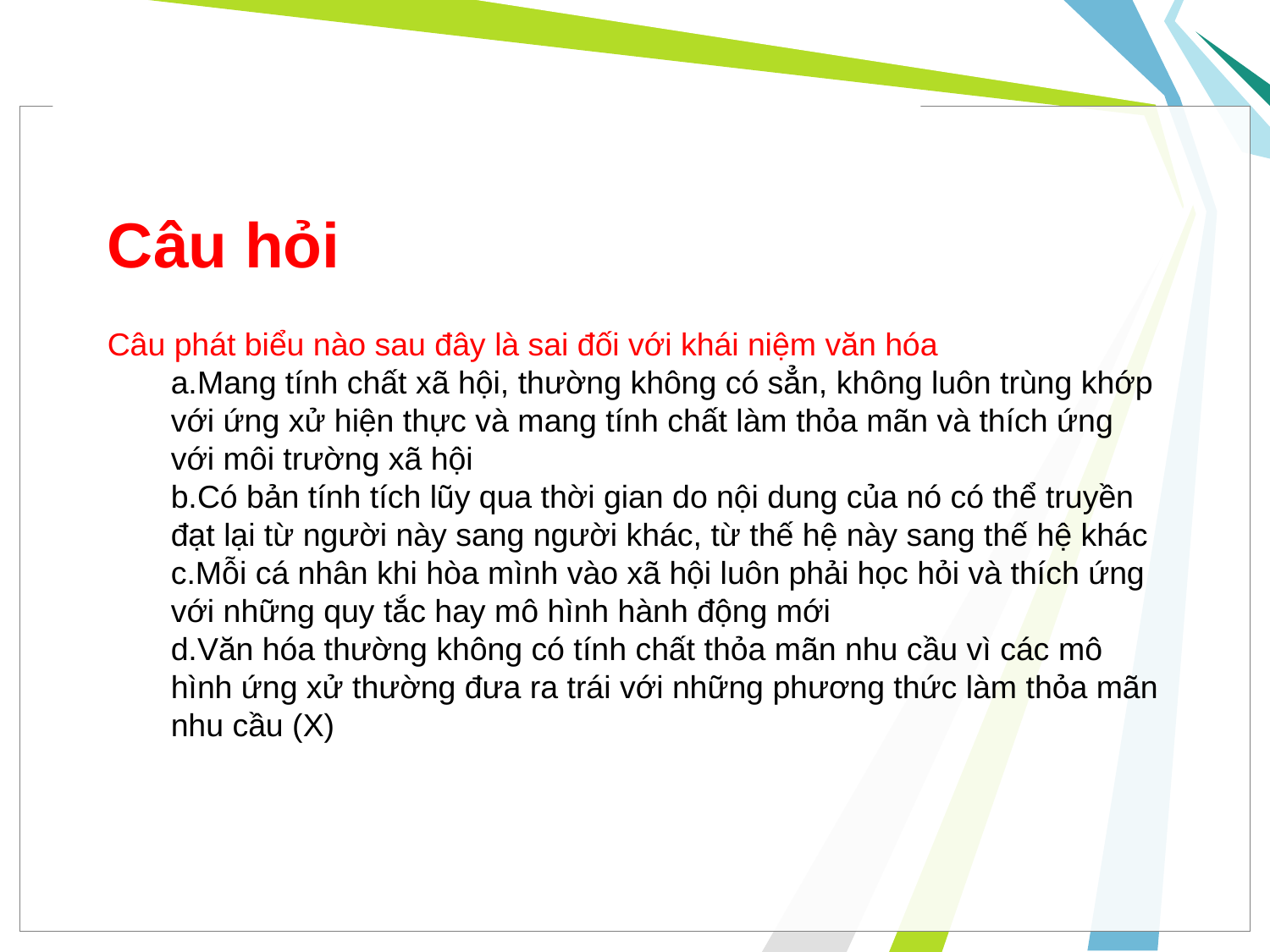

Câu hỏi
Câu phát biểu nào sau đây là sai đối với khái niệm văn hóa
a.Mang tính chất xã hội, thường không có sẳn, không luôn trùng khớp với ứng xử hiện thực và mang tính chất làm thỏa mãn và thích ứng với môi trường xã hội
b.Có bản tính tích lũy qua thời gian do nội dung của nó có thể truyền đạt lại từ người này sang người khác, từ thế hệ này sang thế hệ khác
c.Mỗi cá nhân khi hòa mình vào xã hội luôn phải học hỏi và thích ứng với những quy tắc hay mô hình hành động mới
d.Văn hóa thường không có tính chất thỏa mãn nhu cầu vì các mô hình ứng xử thường đưa ra trái với những phương thức làm thỏa mãn nhu cầu (X)